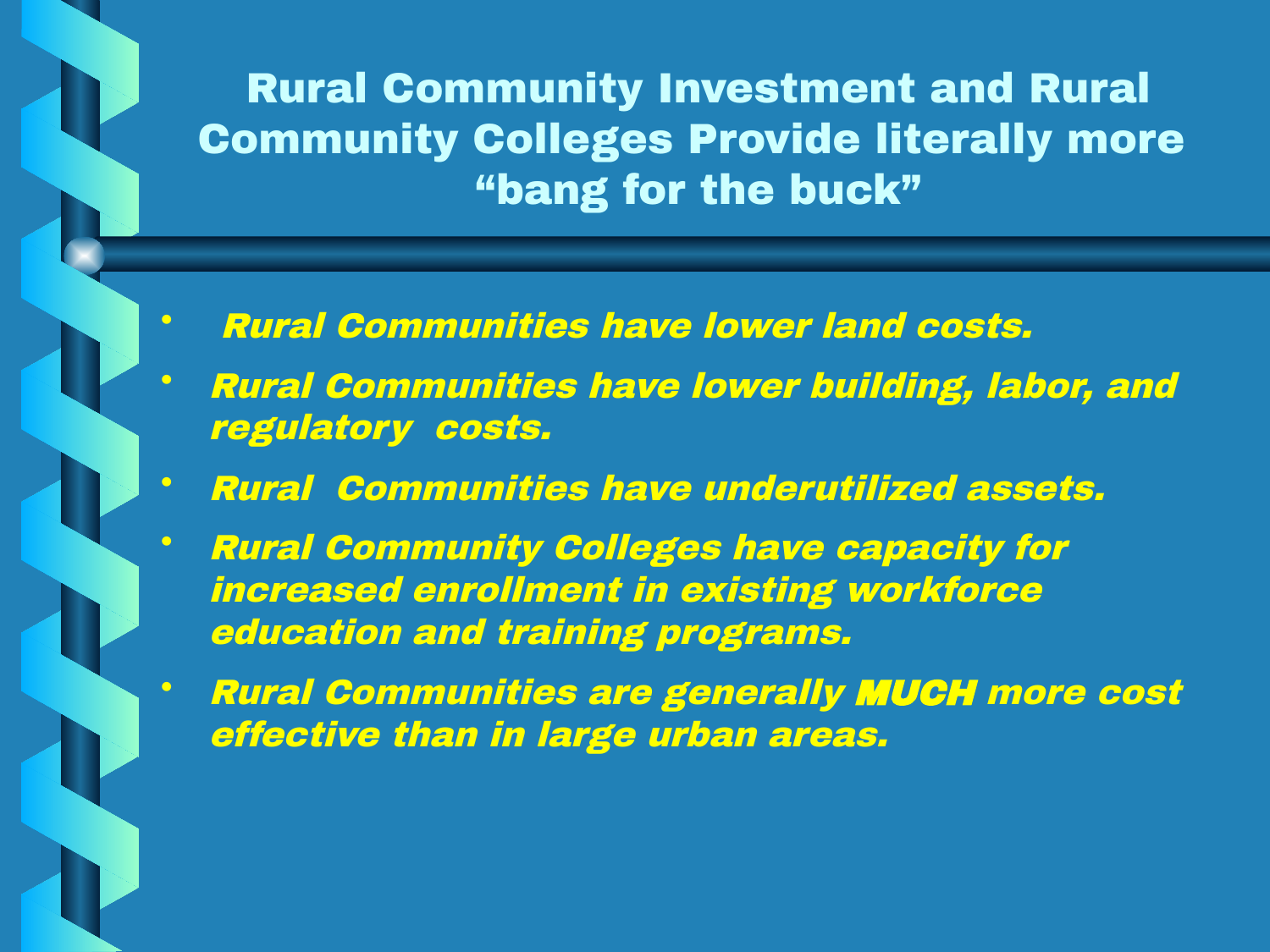

# Rural Community Investment and Rural Community Colleges Provide literally more “bang for the buck”
 Rural Communities have lower land costs.
Rural Communities have lower building, labor, and regulatory  costs.
Rural  Communities have underutilized assets.
Rural Community Colleges have capacity for increased enrollment in existing workforce education and training programs.
Rural Communities are generally MUCH more cost effective than in large urban areas.